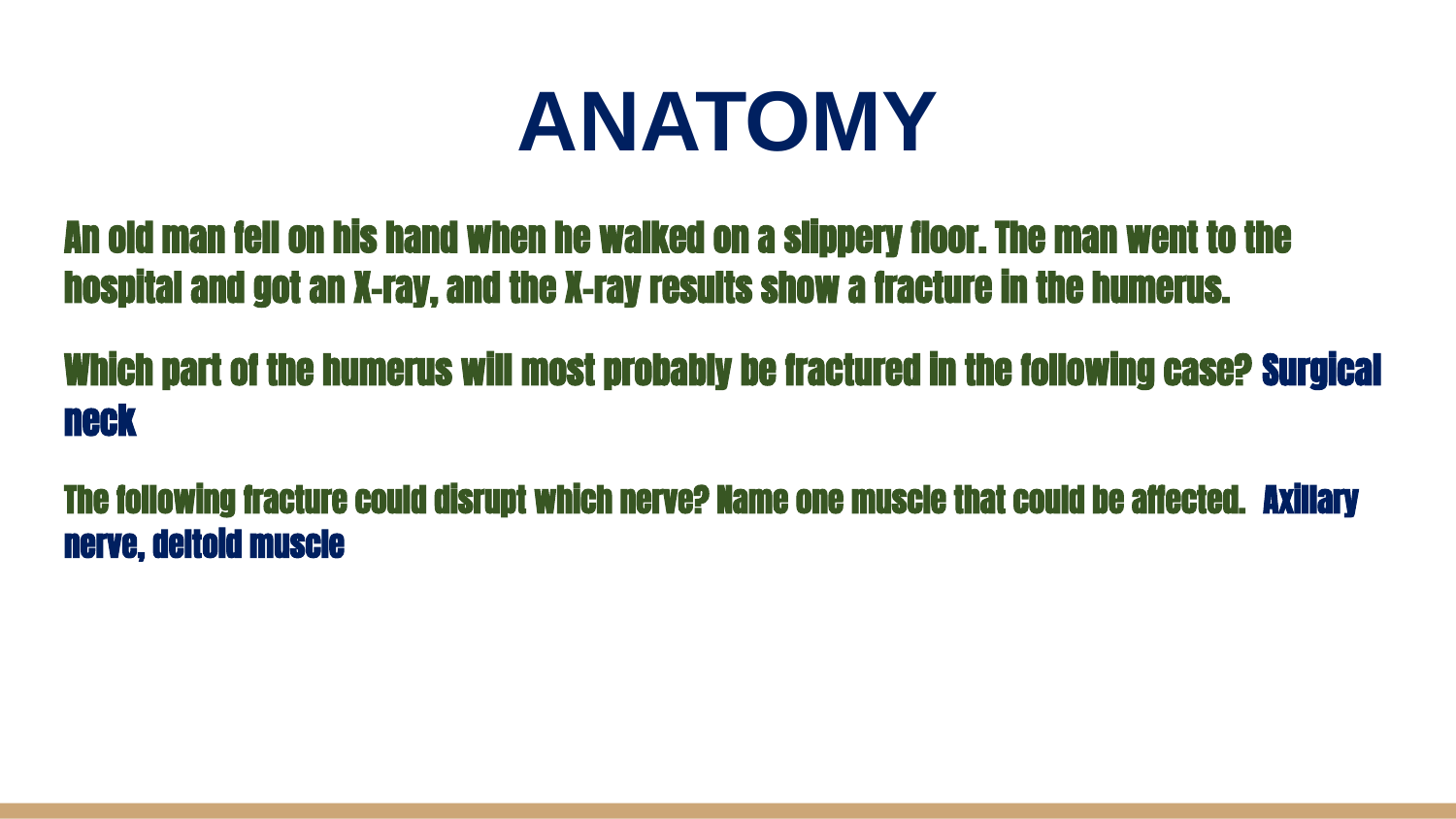

# ANATOMY
An old man fell on his hand when he walked on a slippery floor. The man went to the hospital and got an X-ray, and the X-ray results show a fracture in the humerus.
Which part of the humerus will most probably be fractured in the following case? Surgical neck
The following fracture could disrupt which nerve? Name one muscle that could be affected.  Axillary nerve, deltoid muscle